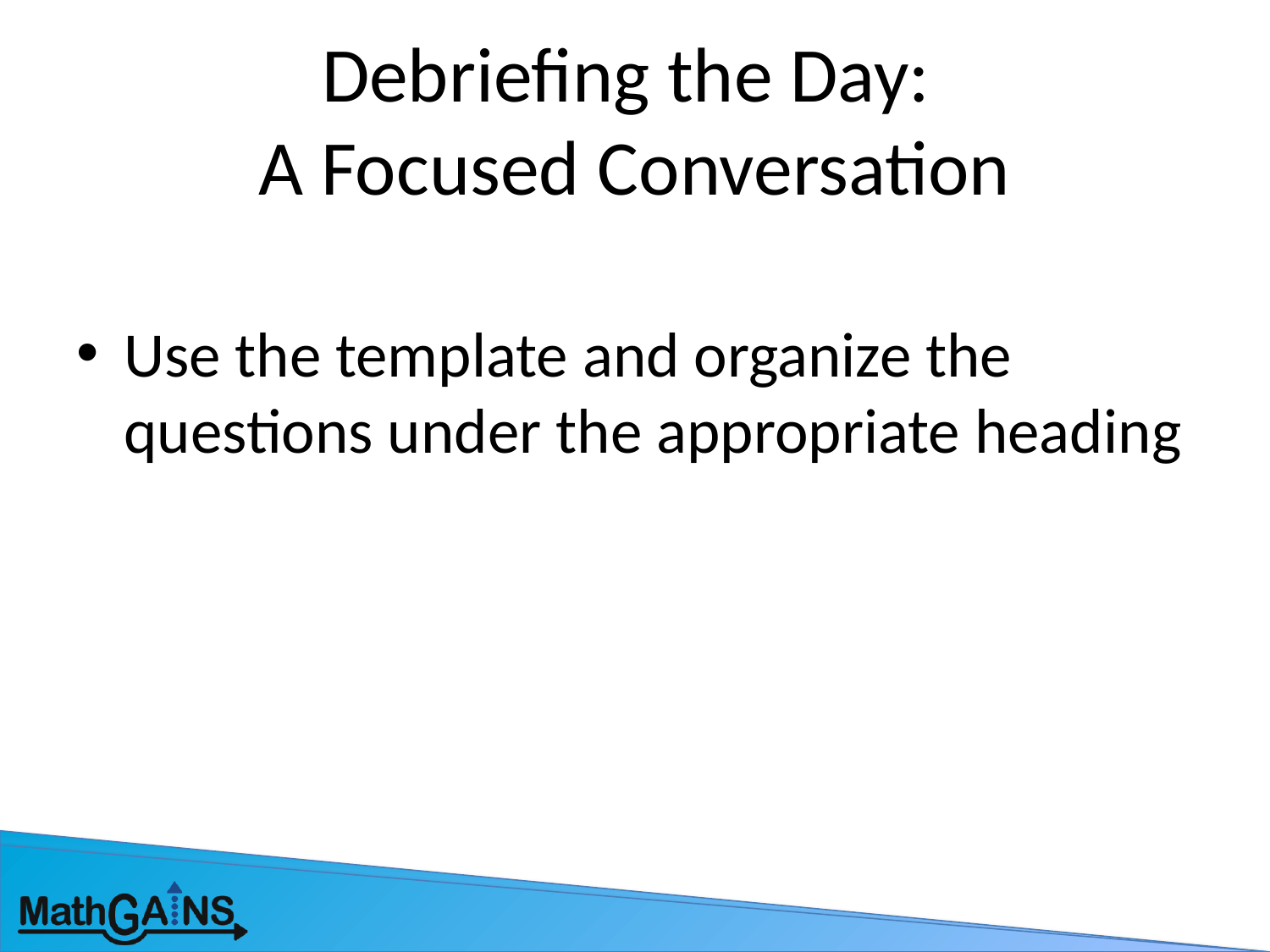

# Debriefing the Day: A Focused Conversation
Use the template and organize the questions under the appropriate heading